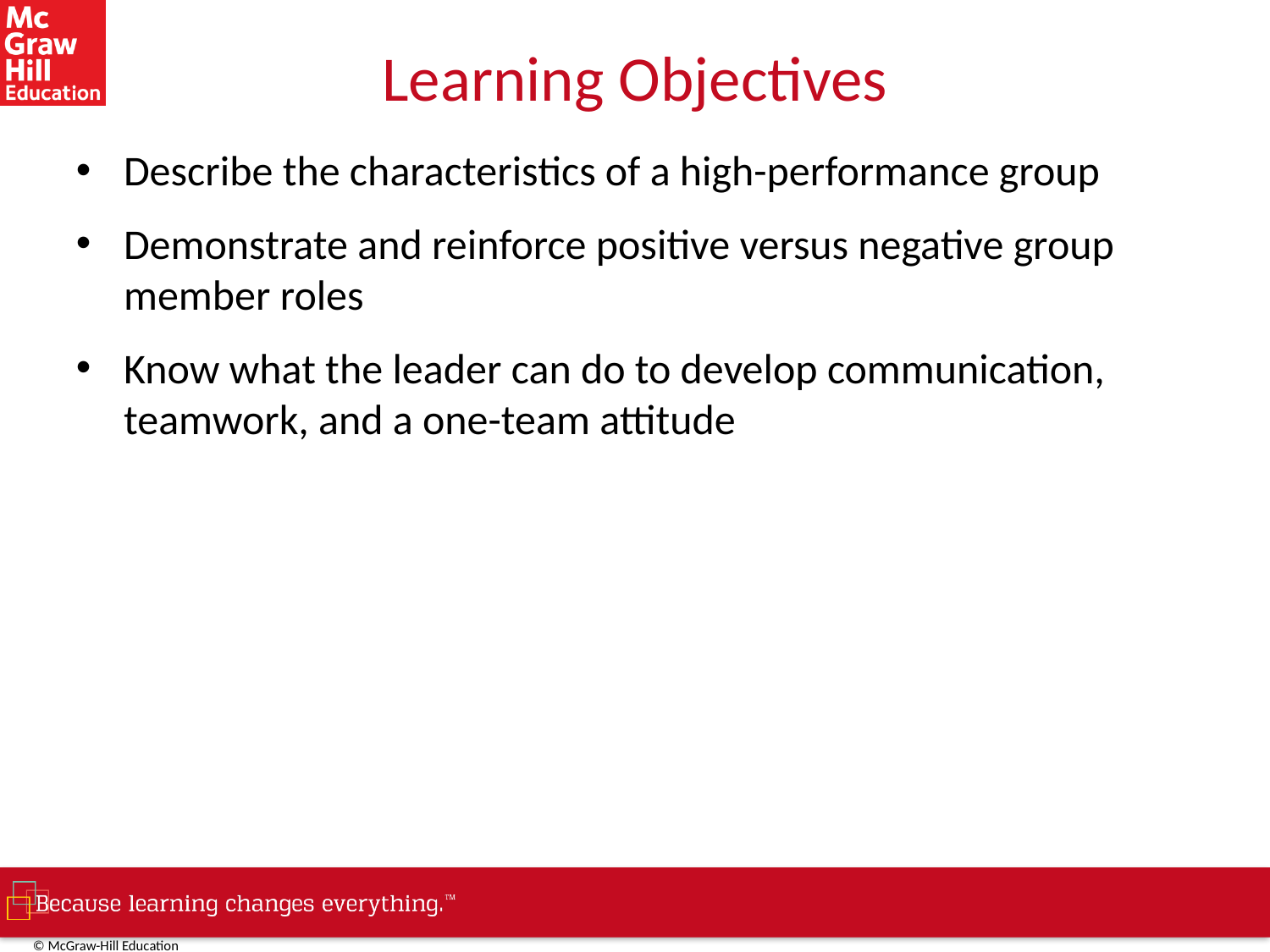

# Learning Objectives
Describe the characteristics of a high-performance group
Demonstrate and reinforce positive versus negative group member roles
Know what the leader can do to develop communication, teamwork, and a one-team attitude